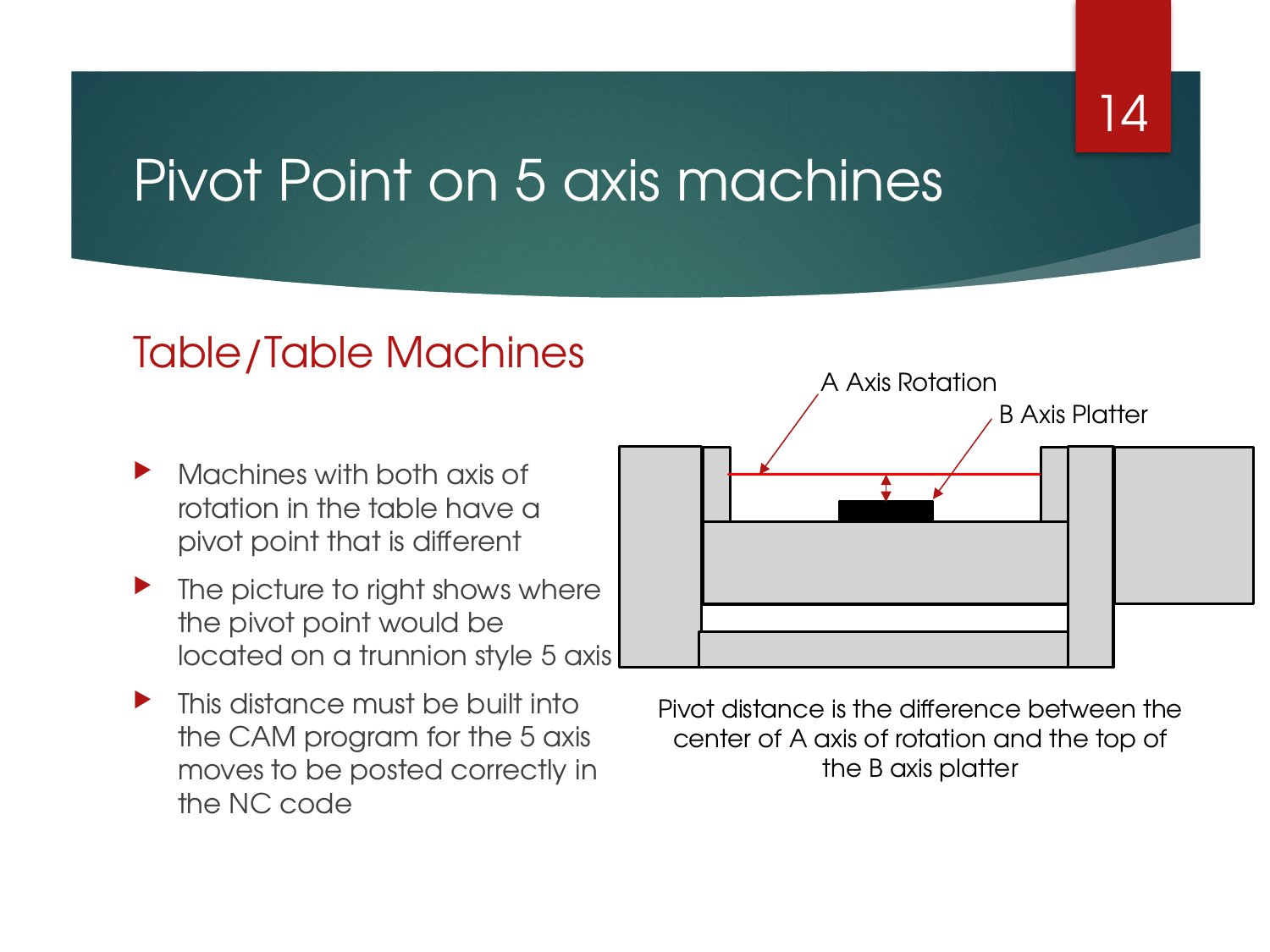

14
# Pivot Point on 5 axis machines
Table/Table Machines

A Axis Rotation
B Axis Platter

Machines with both axis of rotation in the table have a pivot point that is different
The picture to right shows where the pivot point would be located on a trunnion style 5 axis
This distance must be built into the CAM program for the 5 axis moves to be posted correctly in the NC code

Pivot distance is the difference between the center of A axis of rotation and the top of the B axis platter